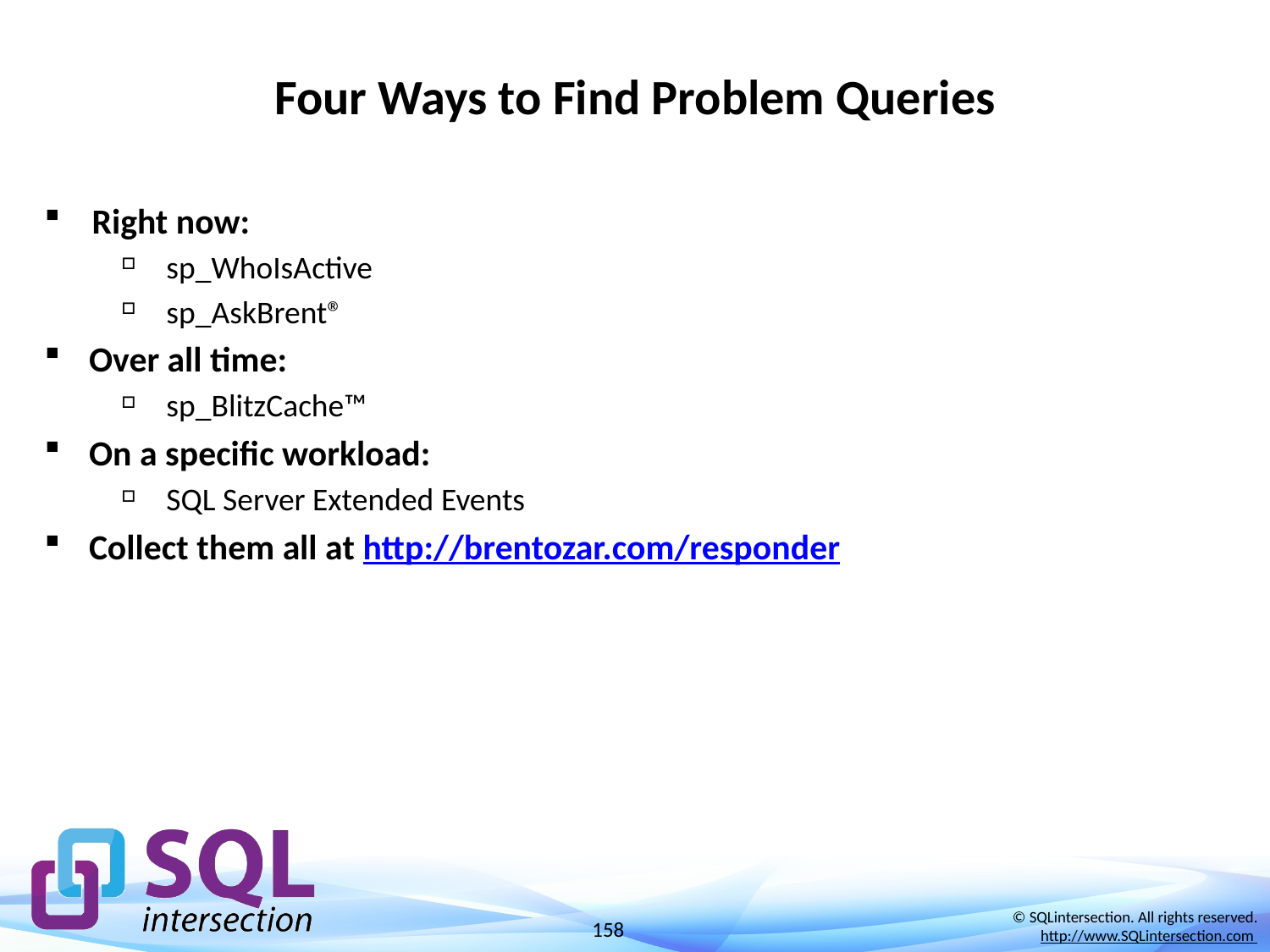

# Four Ways to Find Problem Queries
Right now:
sp_WhoIsActive
sp_AskBrent®
Over all time:
sp_BlitzCache™
On a specific workload:
SQL Server Extended Events
Collect them all at http://brentozar.com/responder